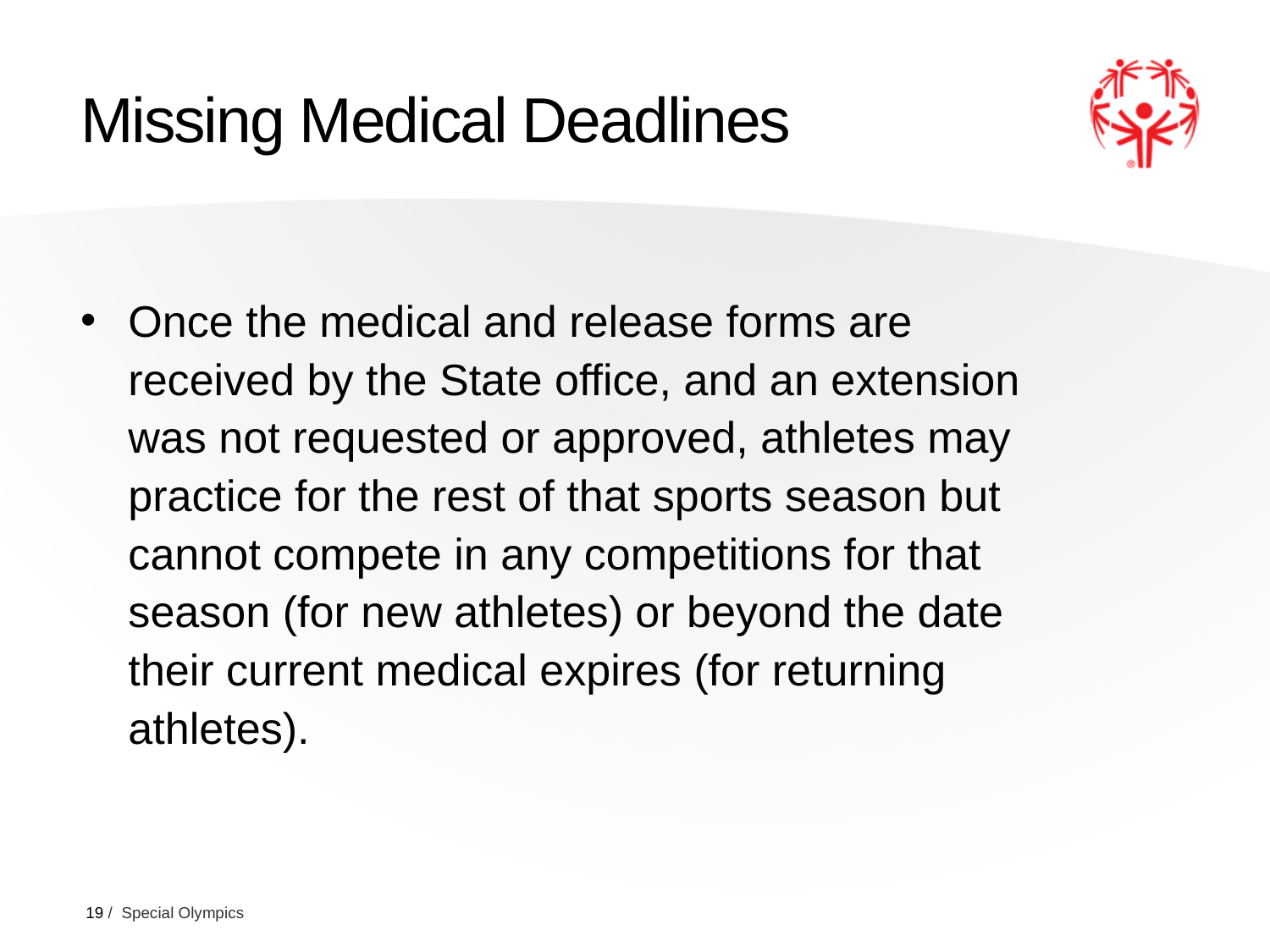

# Missing Medical Deadlines
Once the medical and release forms are received by the State office, and an extension was not requested or approved, athletes may practice for the rest of that sports season but cannot compete in any competitions for that season (for new athletes) or beyond the date their current medical expires (for returning athletes).

19 /  Special Olympics